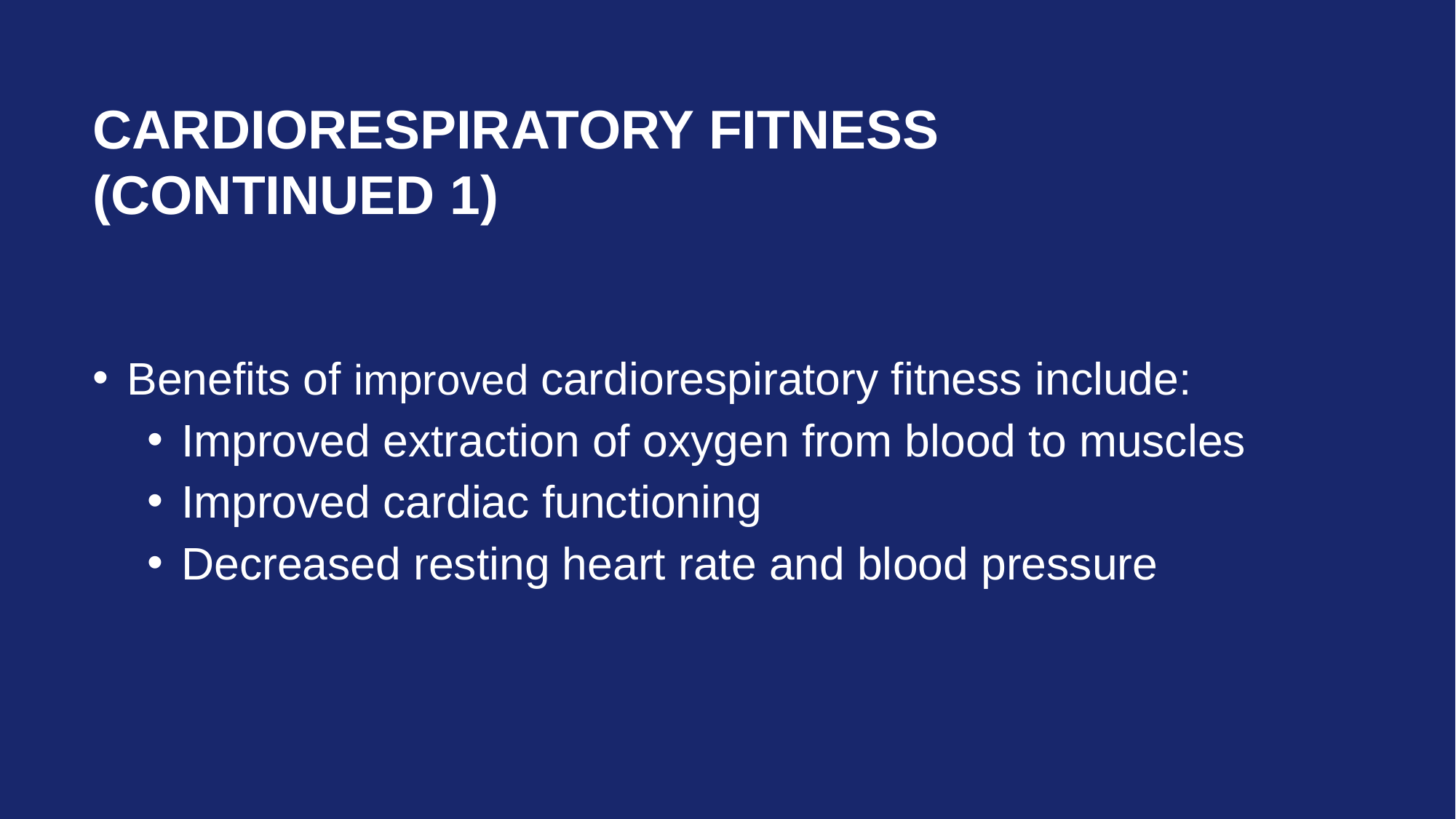

# Cardiorespiratory fitness (Continued 1)
Benefits of improved cardiorespiratory fitness include:
Improved extraction of oxygen from blood to muscles
Improved cardiac functioning
Decreased resting heart rate and blood pressure